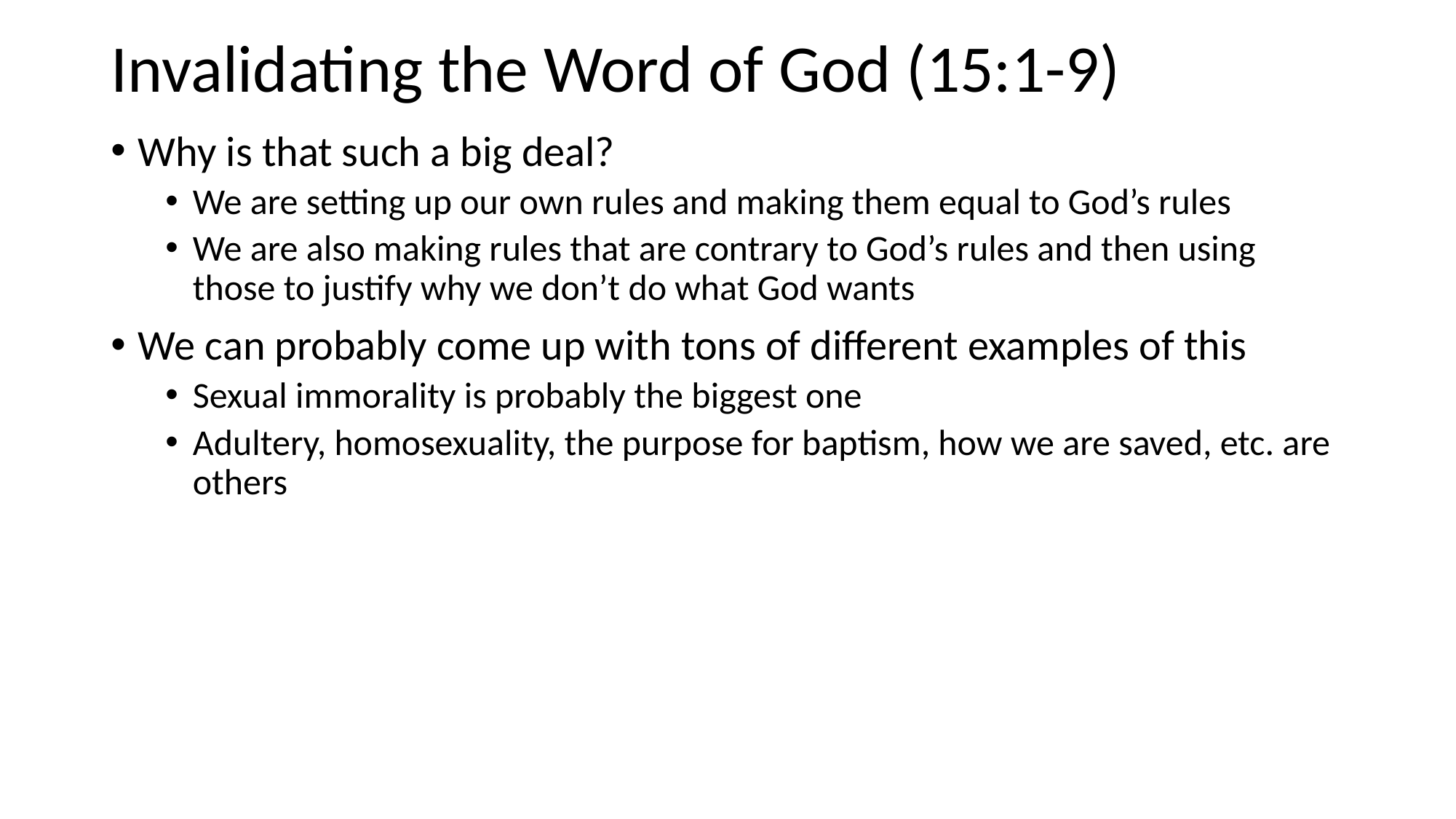

# Invalidating the Word of God (15:1-9)
Why is that such a big deal?
We are setting up our own rules and making them equal to God’s rules
We are also making rules that are contrary to God’s rules and then using those to justify why we don’t do what God wants
We can probably come up with tons of different examples of this
Sexual immorality is probably the biggest one
Adultery, homosexuality, the purpose for baptism, how we are saved, etc. are others